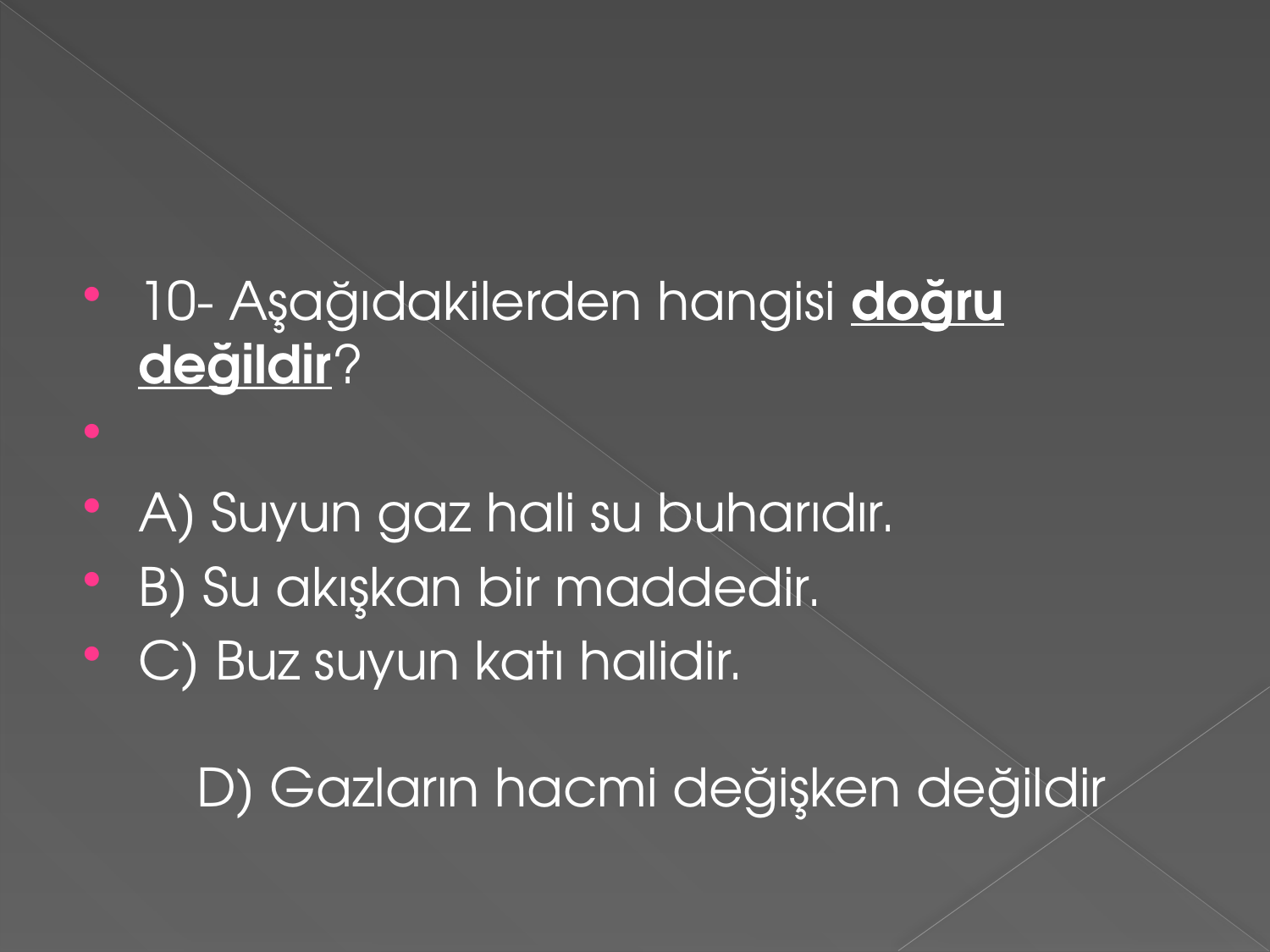

#
10- Aşağıdakilerden hangisi doğru değildir?

A) Suyun gaz hali su buharıdır.
B) Su akışkan bir maddedir.
C) Buz suyun katı halidir.                                                                                                            D) Gazların hacmi değişken değildir